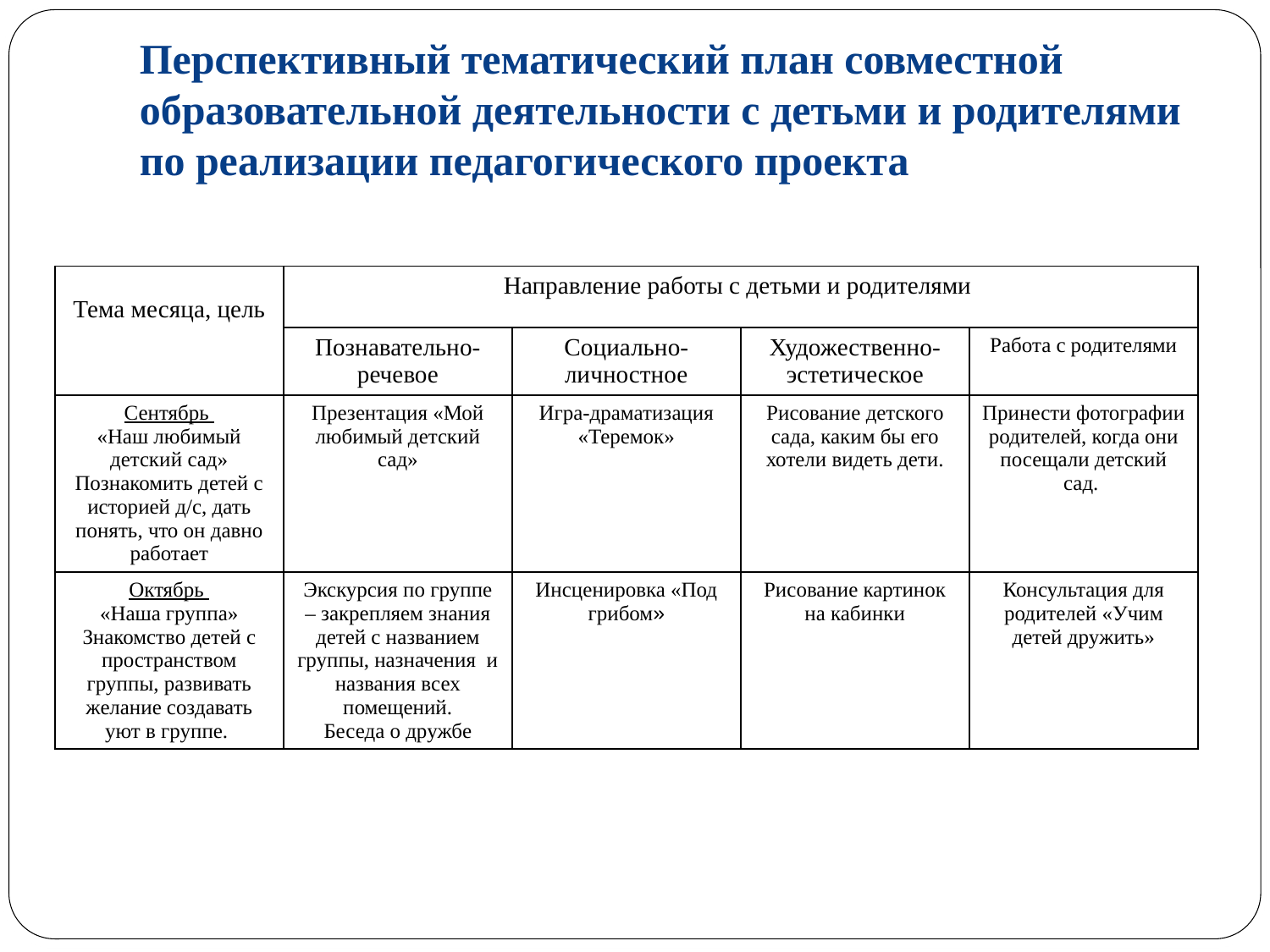

# Перспективный тематический план совместной образовательной деятельности с детьми и родителями по реализации педагогического проекта
| Тема месяца, цель | Направление работы с детьми и родителями |  |  |  |
| --- | --- | --- | --- | --- |
|  | Познавательно-речевое | Социально-личностное | Художественно-эстетическое | Работа с родителями |
| Сентябрь «Наш любимый детский сад» Познакомить детей с историей д/с, дать понять, что он давно работает | Презентация «Мой любимый детский сад» | Игра-драматизация «Теремок» | Рисование детского сада, каким бы его хотели видеть дети. | Принести фотографии родителей, когда они посещали детский сад. |
| Октябрь «Наша группа» Знакомство детей с пространством группы, развивать желание создавать уют в группе. | Экскурсия по группе – закрепляем знания детей с названием группы, назначения и названия всех помещений. Беседа о дружбе | Инсценировка «Под грибом» | Рисование картинок на кабинки | Консультация для родителей «Учим детей дружить» |